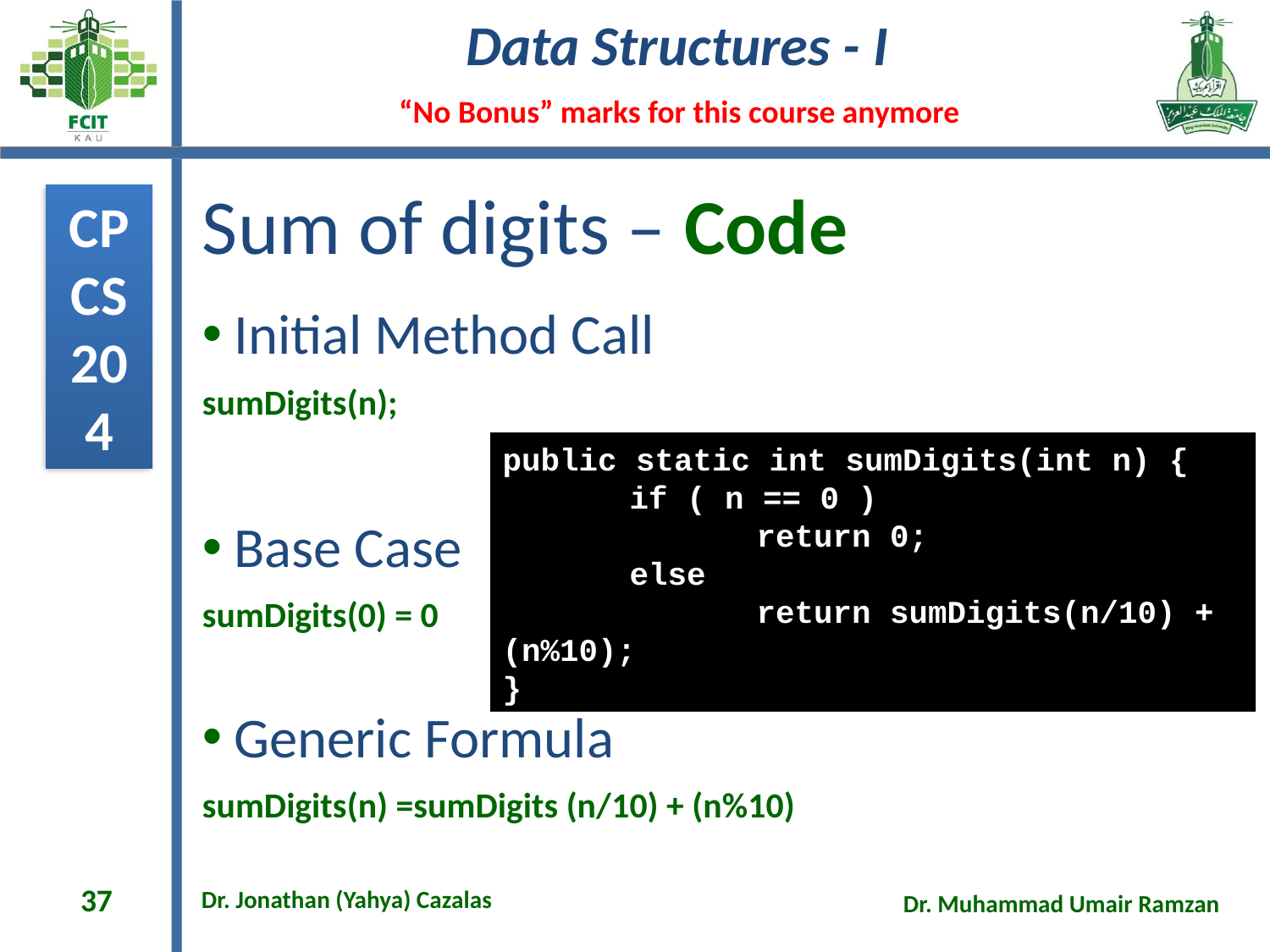

# Sum of digits – Code
Initial Method Call
sumDigits(n);

Base Case
sumDigits(0) = 0

Generic Formula
sumDigits(n) =sumDigits (n/10) + (n%10)
public static int sumDigits(int n) {
	if ( n == 0 )
		return 0;
	else
		return sumDigits(n/10) + (n%10);
}
37